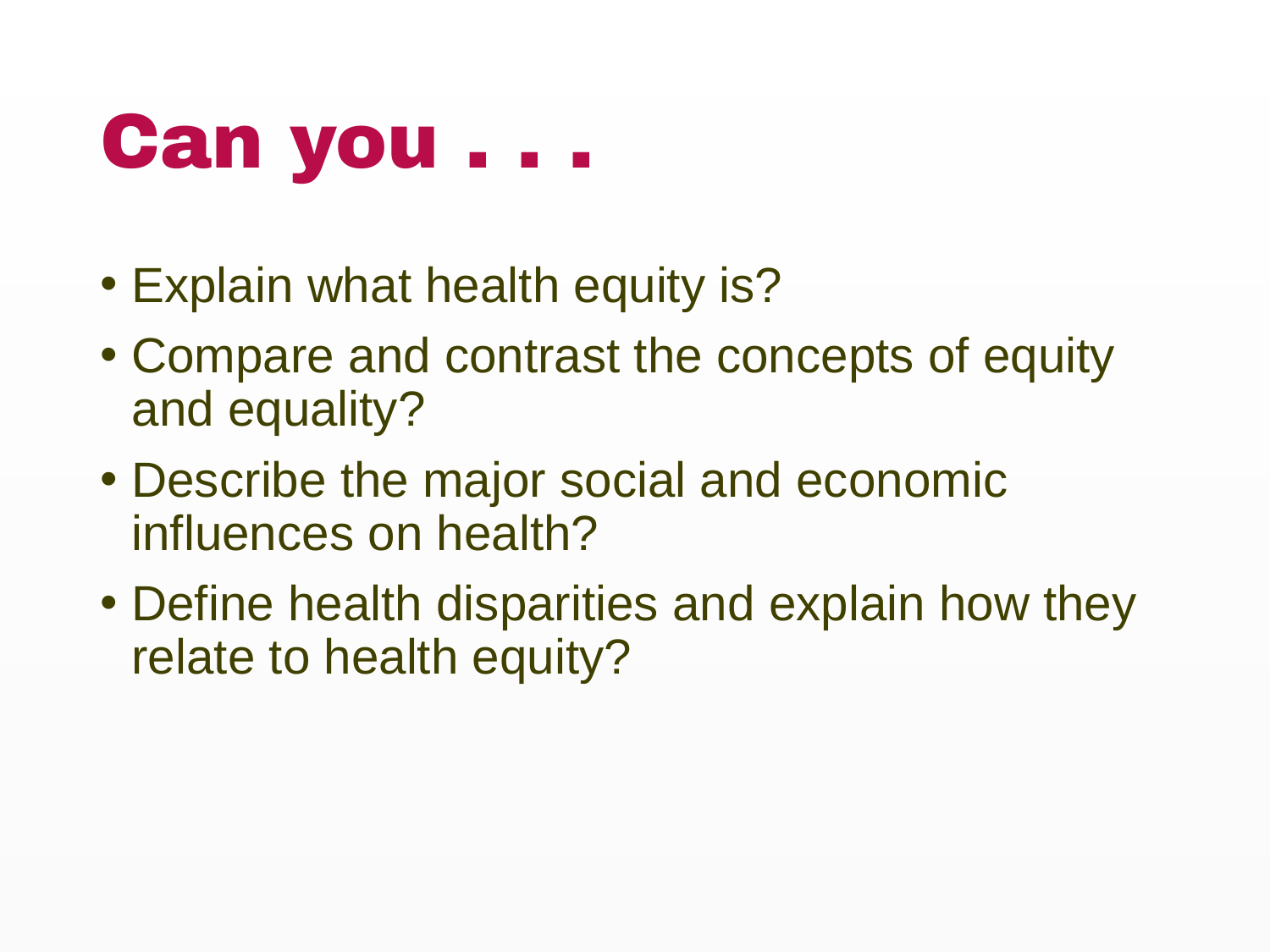

# Can you . . .
Explain what health equity is?
Compare and contrast the concepts of equity and equality?
Describe the major social and economic influences on health?
Define health disparities and explain how they relate to health equity?